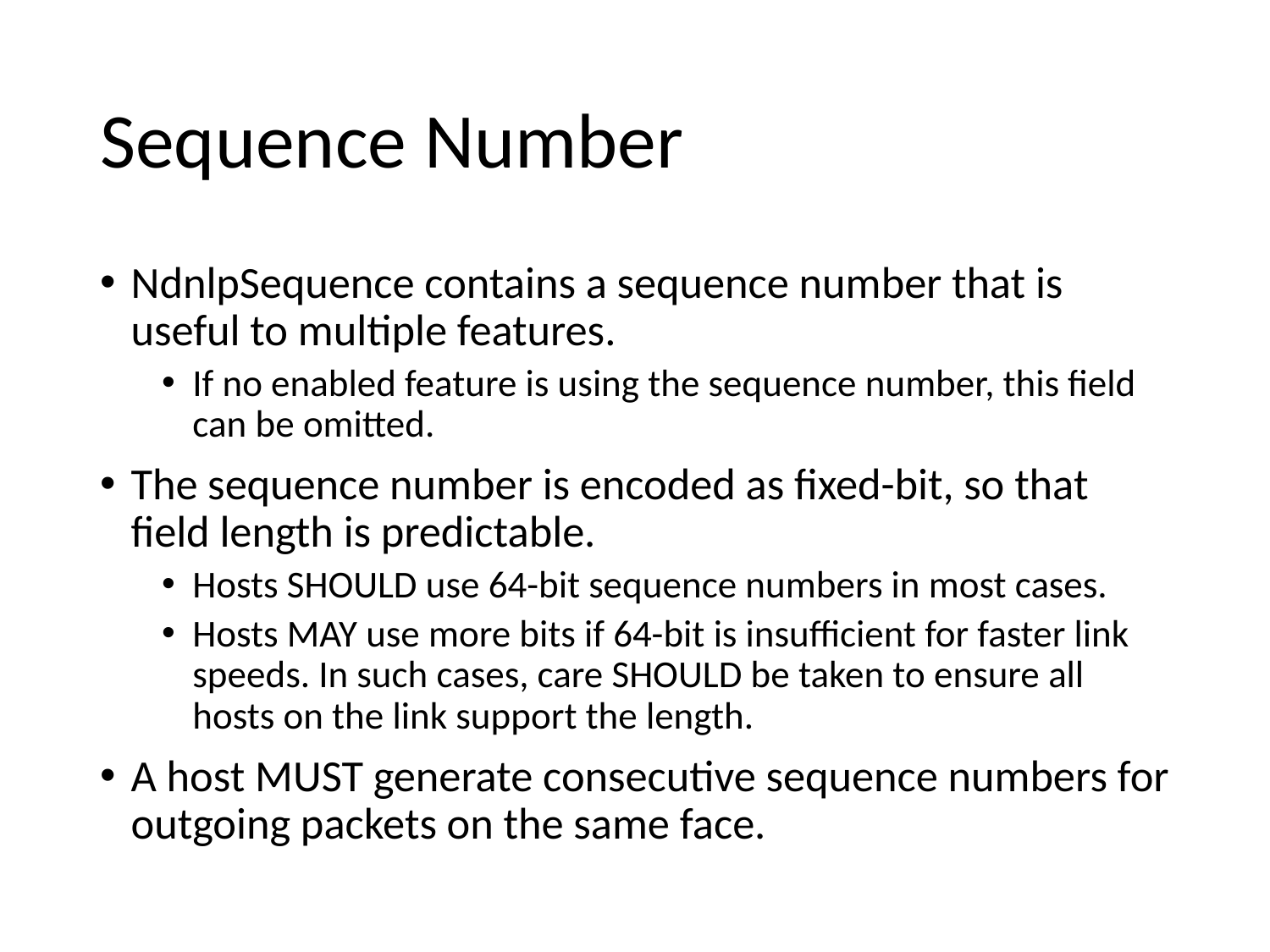

# Sequence Number
NdnlpSequence contains a sequence number that is useful to multiple features.
If no enabled feature is using the sequence number, this field can be omitted.
The sequence number is encoded as fixed-bit, so that field length is predictable.
Hosts SHOULD use 64-bit sequence numbers in most cases.
Hosts MAY use more bits if 64-bit is insufficient for faster link speeds. In such cases, care SHOULD be taken to ensure all hosts on the link support the length.
A host MUST generate consecutive sequence numbers for outgoing packets on the same face.